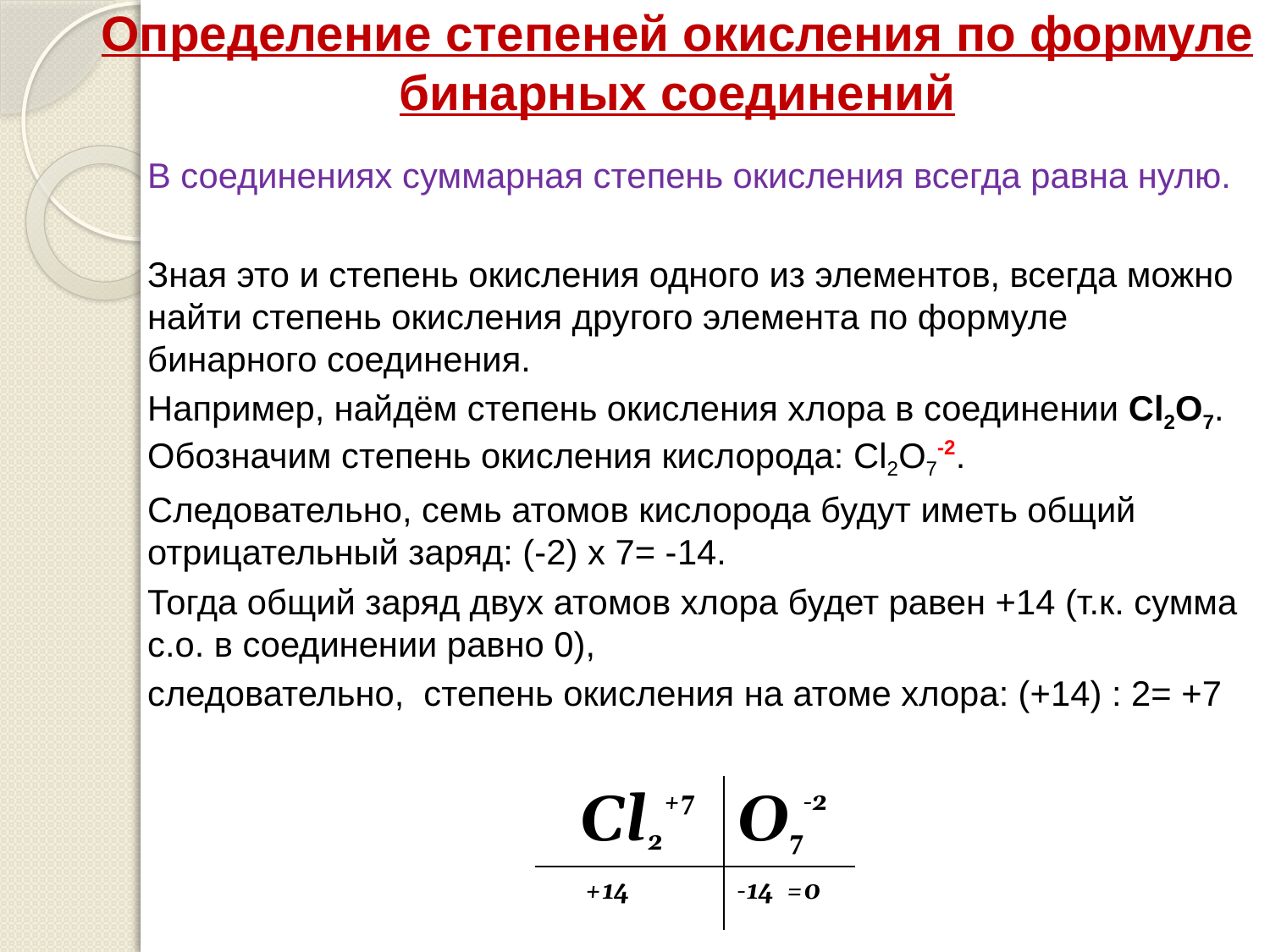

# Определение степеней окисления по формуле бинарных соединений
В соединениях суммарная степень окисления всегда равна нулю.

Зная это и степень окисления одного из элементов, всегда можно найти степень окисления другого элемента по формуле бинарного соединения.
Например, найдём степень окисления хлора в соединении Cl2O7. Обозначим степень окисления кислорода: Cl2O7-2.
Следовательно, семь атомов кислорода будут иметь общий отрицательный заряд: (-2) х 7= -14.
Тогда общий заряд двух атомов хлора будет равен +14 (т.к. сумма с.о. в соединении равно 0),
следовательно,  степень окисления на атоме хлора: (+14) : 2= +7

| Cl2+7 | O7-2 |
| --- | --- |
| +14 | -14 =0 |